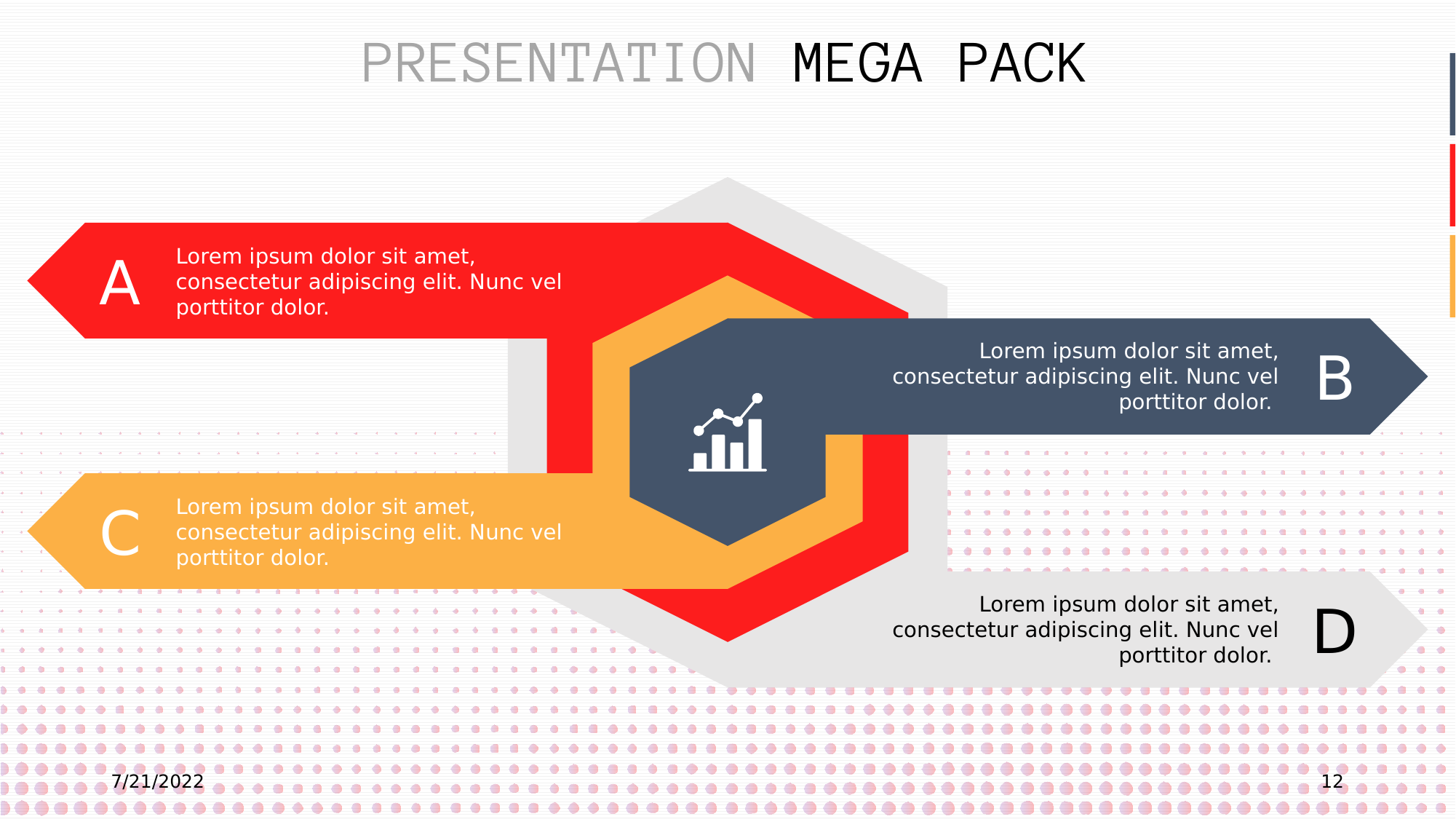

PRESENTATION MEGA PACK

Lorem ipsum dolor sit amet, consectetur adipiscing elit. Nunc vel porttitor dolor.
A

Lorem ipsum dolor sit amet, consectetur adipiscing elit. Nunc vel porttitor dolor.
B

Lorem ipsum dolor sit amet, consectetur adipiscing elit. Nunc vel porttitor dolor.
C
Lorem ipsum dolor sit amet, consectetur adipiscing elit. Nunc vel porttitor dolor.
D
7/21/2022
12